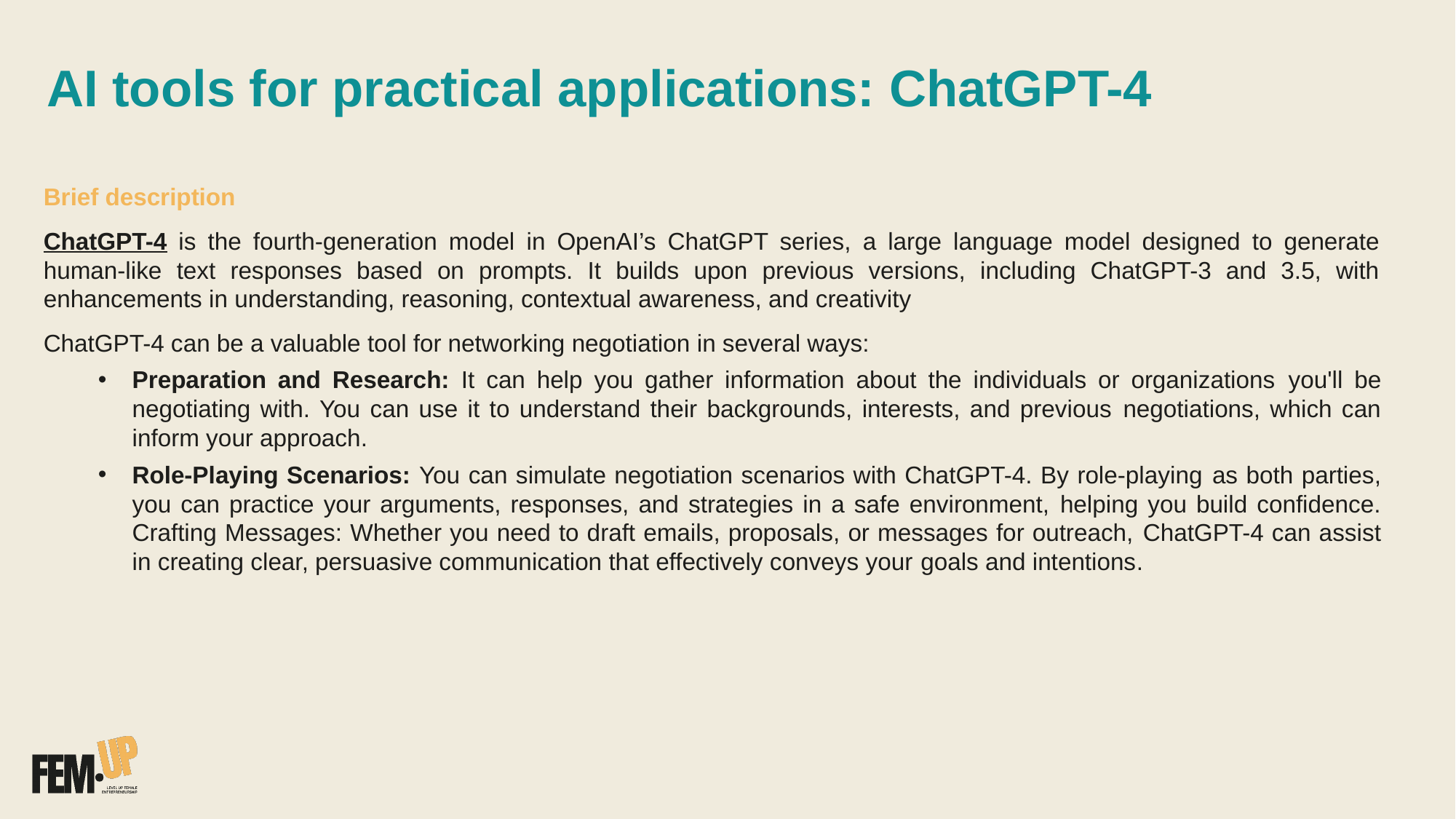

AI tools for practical applications: ChatGPT-4
Brief description
ChatGPT-4 is the fourth-generation model in OpenAI’s ChatGPT series, a large language model designed to generate human-like text responses based on prompts. It builds upon previous versions, including ChatGPT-3 and 3.5, with enhancements in understanding, reasoning, contextual awareness, and creativity
ChatGPT-4 can be a valuable tool for networking negotiation in several ways:
Preparation and Research: It can help you gather information about the individuals or organizations you'll be negotiating with. You can use it to understand their backgrounds, interests, and previous negotiations, which can inform your approach.
Role-Playing Scenarios: You can simulate negotiation scenarios with ChatGPT-4. By role-playing as both parties, you can practice your arguments, responses, and strategies in a safe environment, helping you build confidence. Crafting Messages: Whether you need to draft emails, proposals, or messages for outreach, ChatGPT-4 can assist in creating clear, persuasive communication that effectively conveys your goals and intentions.